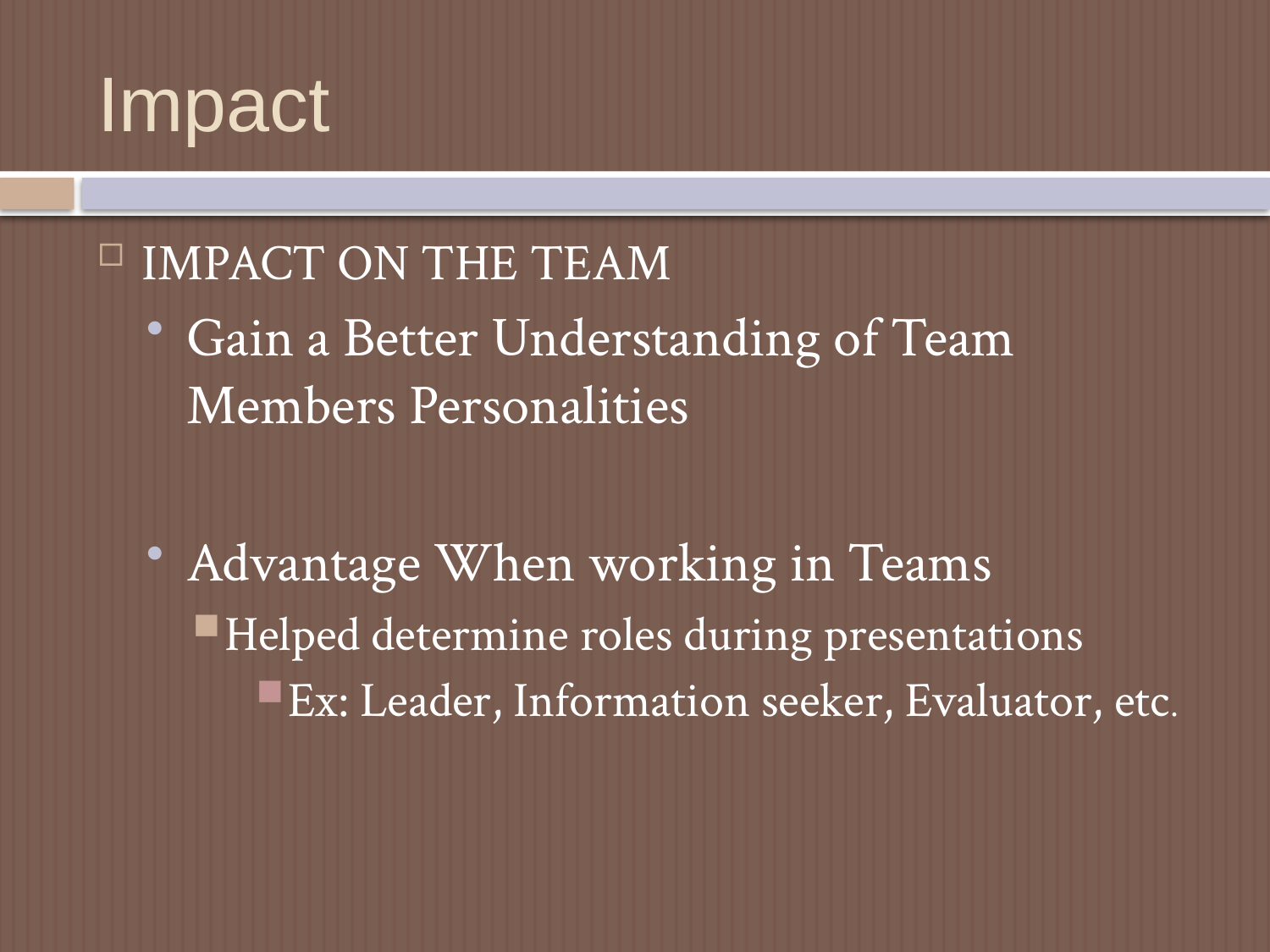

# Impact
IMPACT ON THE TEAM
Gain a Better Understanding of Team Members Personalities

Advantage When working in Teams
Helped determine roles during presentations
Ex: Leader, Information seeker, Evaluator, etc.